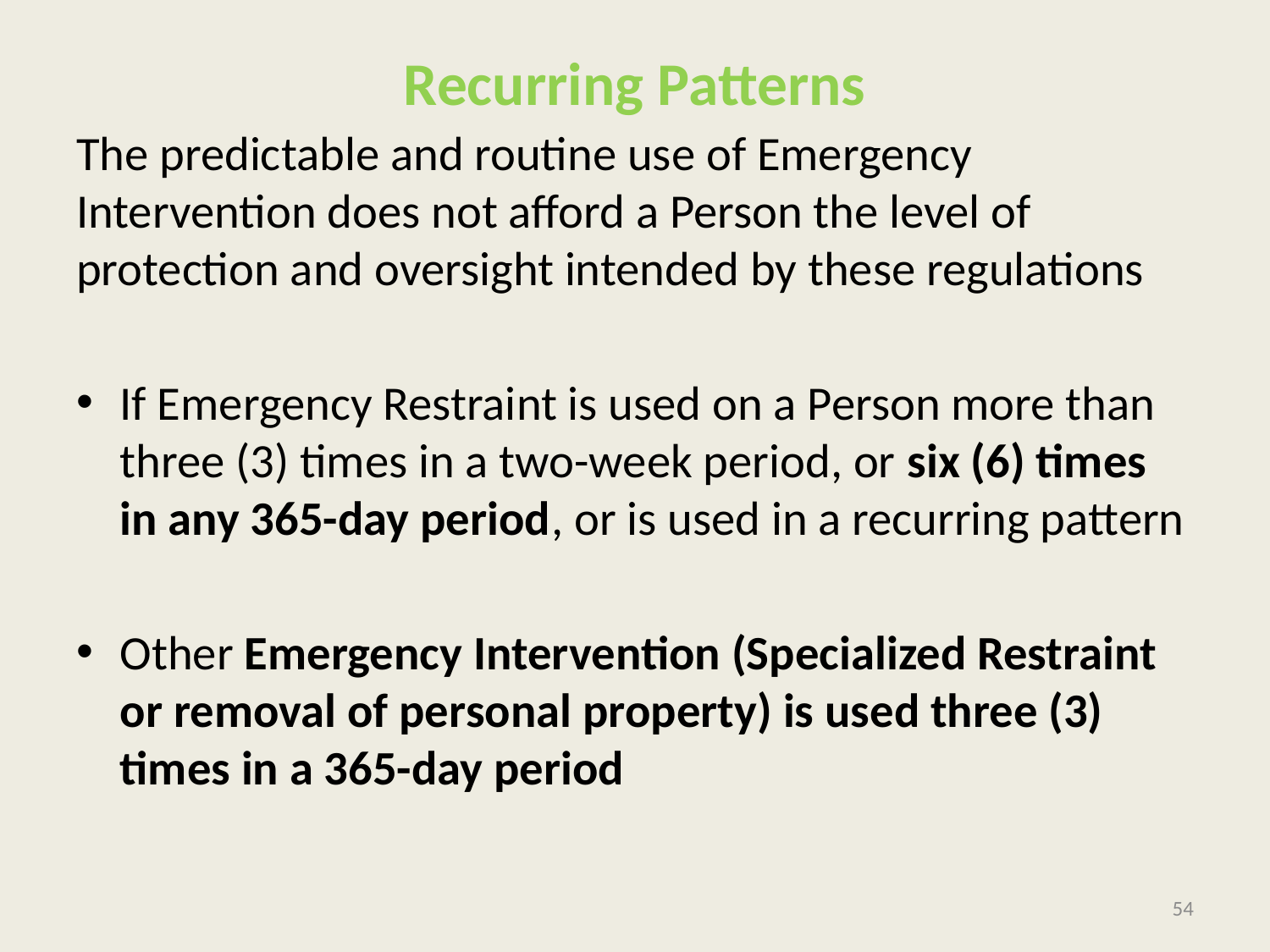

# Recurring Patterns
The predictable and routine use of Emergency Intervention does not afford a Person the level of protection and oversight intended by these regulations

If Emergency Restraint is used on a Person more than three (3) times in a two-week period, or six (6) times in any 365-day period, or is used in a recurring pattern

Other Emergency Intervention (Specialized Restraint or removal of personal property) is used three (3) times in a 365-day period

54